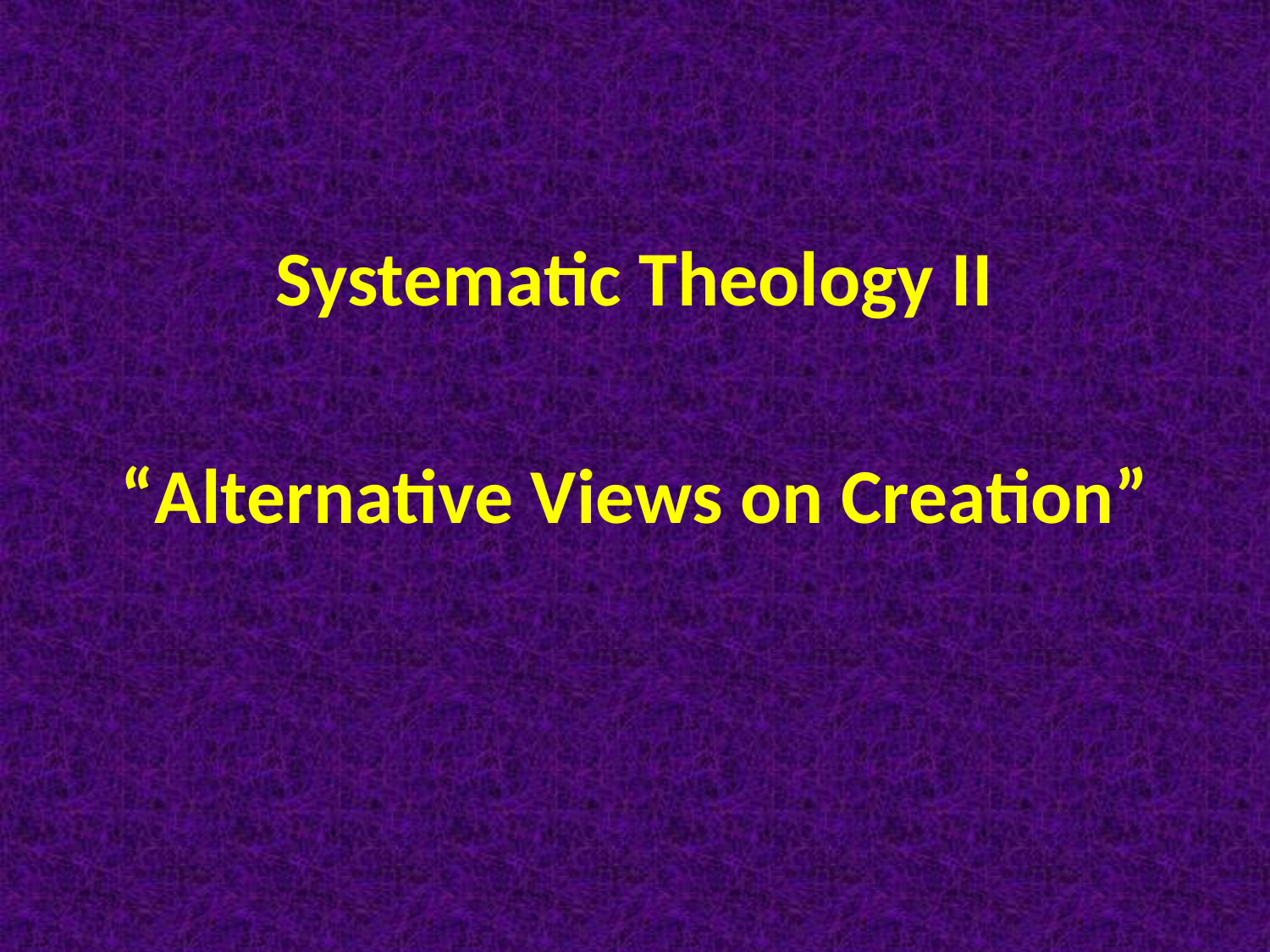

#
Systematic Theology II

“Alternative Views on Creation”